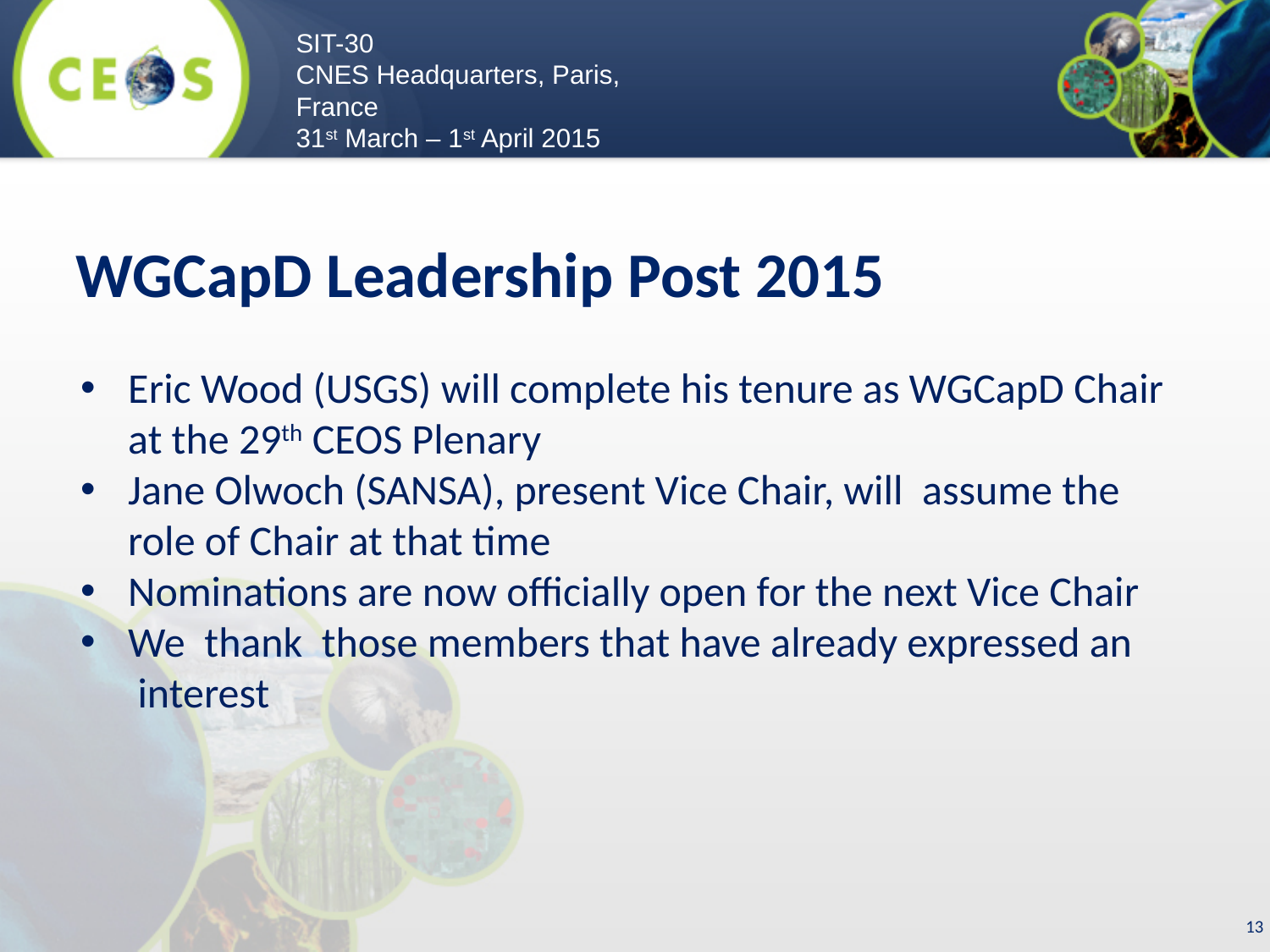

WGCapD Leadership Post 2015
Eric Wood (USGS) will complete his tenure as WGCapD Chair at the 29th CEOS Plenary
Jane Olwoch (SANSA), present Vice Chair, will  assume the
     role of Chair at that time
Nominations are now officially open for the next Vice Chair
We  thank  those members that have already expressed an
      interest
13